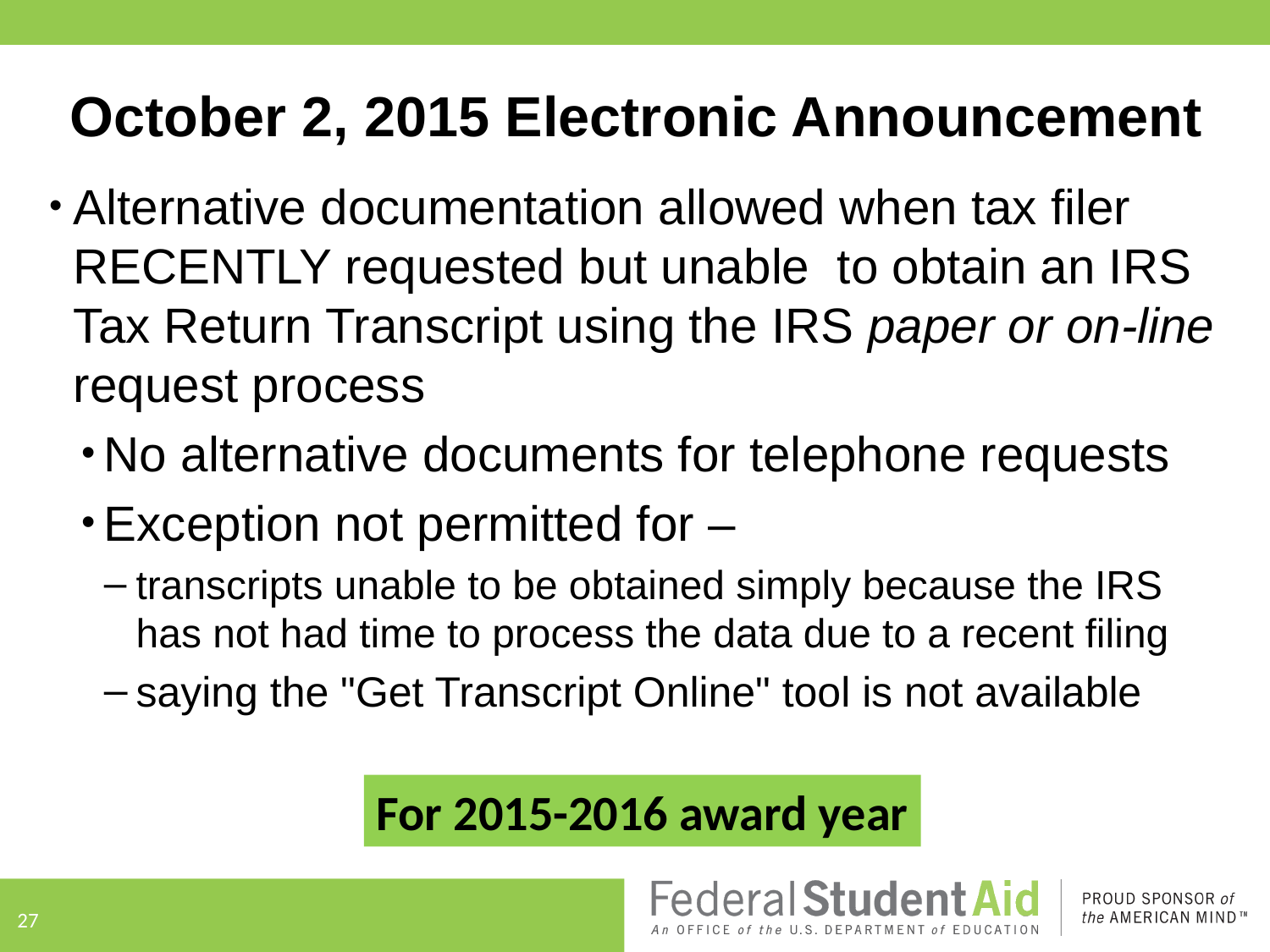

# October 2, 2015 Electronic Announcement
Alternative documentation allowed when tax filer RECENTLY requested but unable  to obtain an IRS Tax Return Transcript using the IRS paper or on-line request process
No alternative documents for telephone requests
Exception not permitted for –
transcripts unable to be obtained simply because the IRS has not had time to process the data due to a recent filing
saying the "Get Transcript Online" tool is not available
For 2015-2016 award year
27